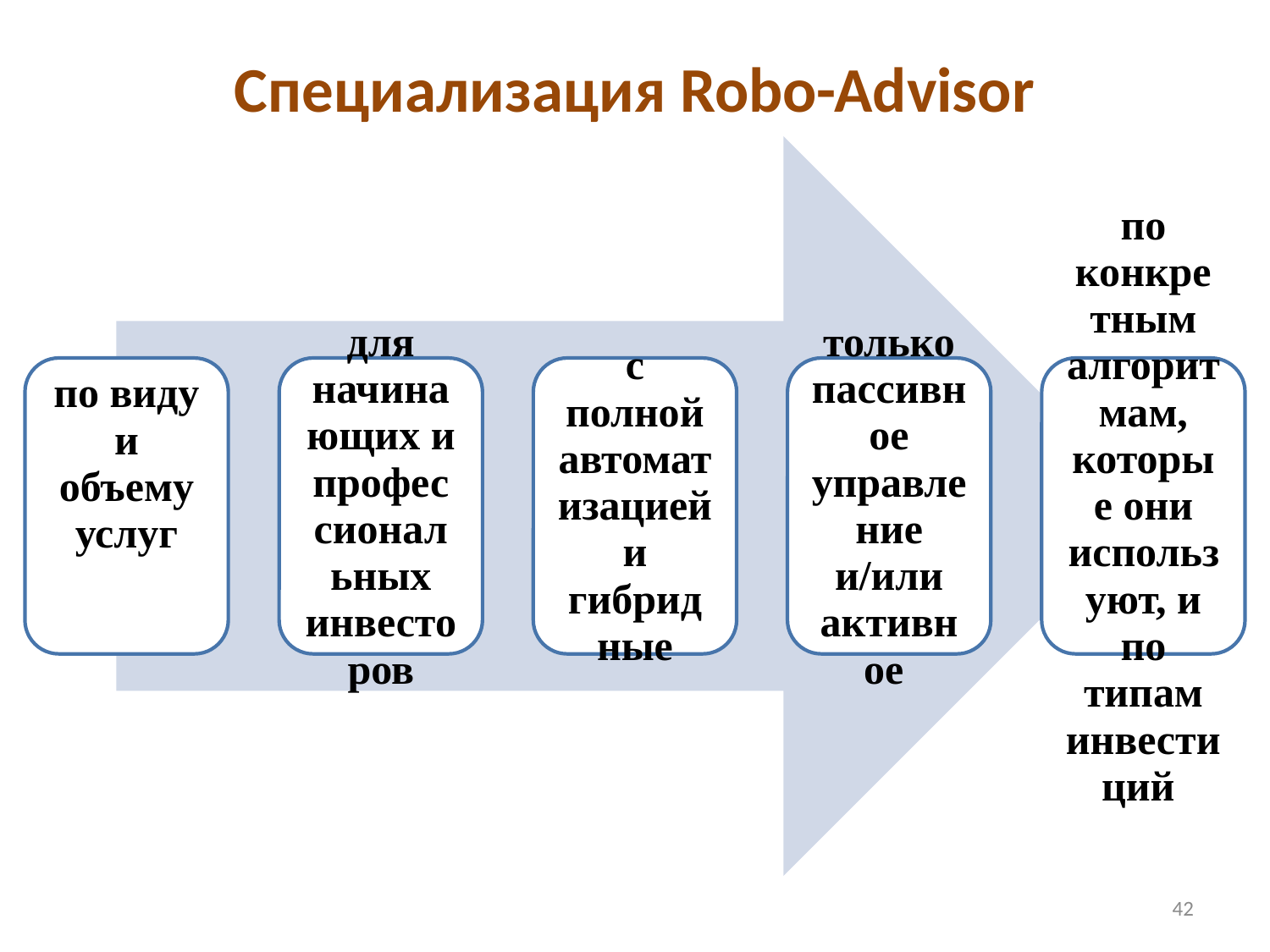

# Специализация Robo-Advisor
по виду и объему услуг
для начинающих и профессиональных инвесторов
с полной автоматизацией и гибридные
только пассивное управление и/или активное
по конкретным алгоритмам, которые они используют, и по типам инвестиций
42